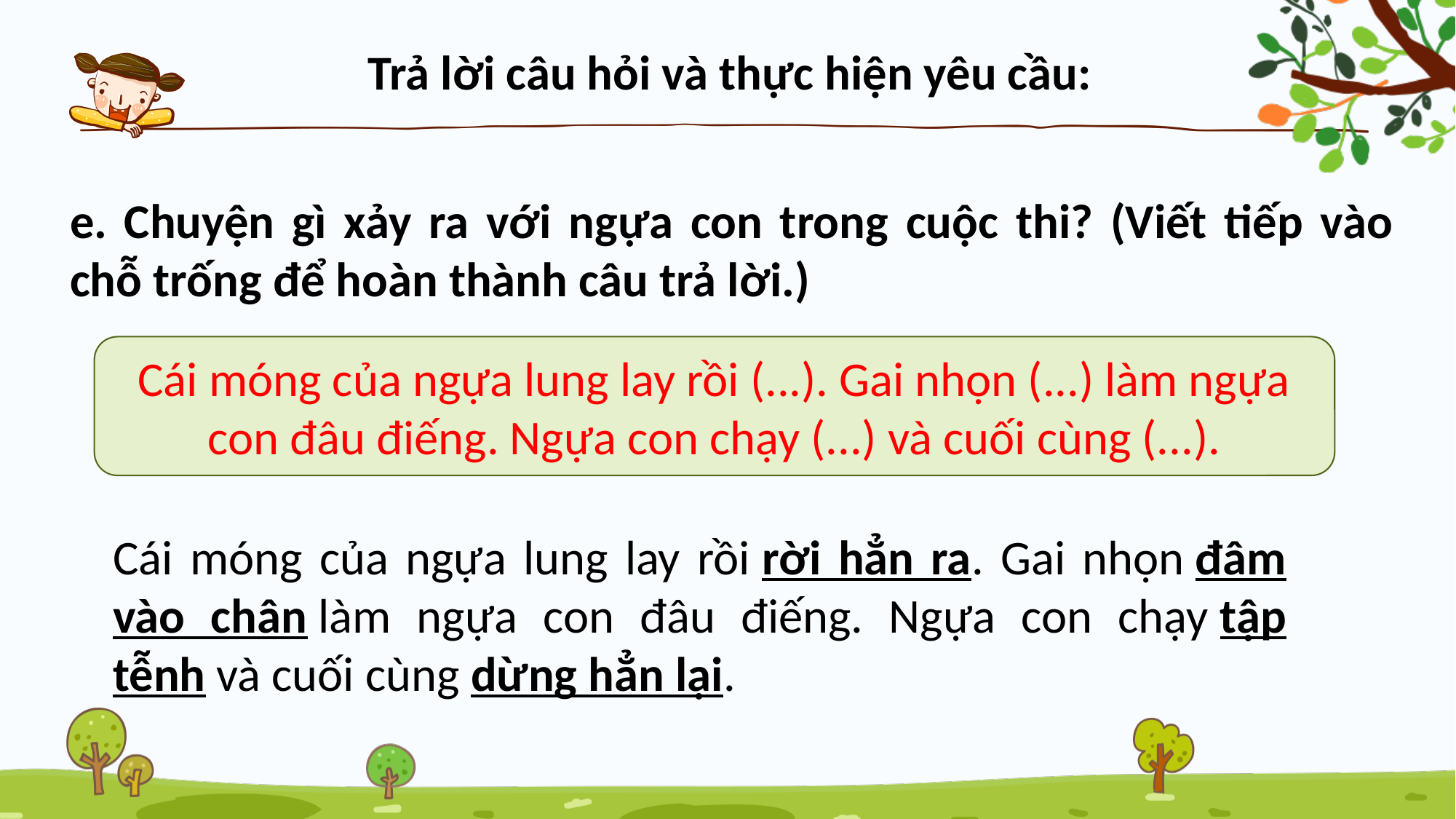

Trả lời câu hỏi và thực hiện yêu cầu:
e. Chuyện gì xảy ra với ngựa con trong cuộc thi? (Viết tiếp vào chỗ trống để hoàn thành câu trả lời.)
Cái móng của ngựa lung lay rồi (...). Gai nhọn (...) làm ngựa con đâu điếng. Ngựa con chạy (...) và cuối cùng (...).
Cái móng của ngựa lung lay rồi rời hẳn ra. Gai nhọn đâm vào chân làm ngựa con đâu điếng. Ngựa con chạy tập tễnh và cuối cùng dừng hẳn lại.